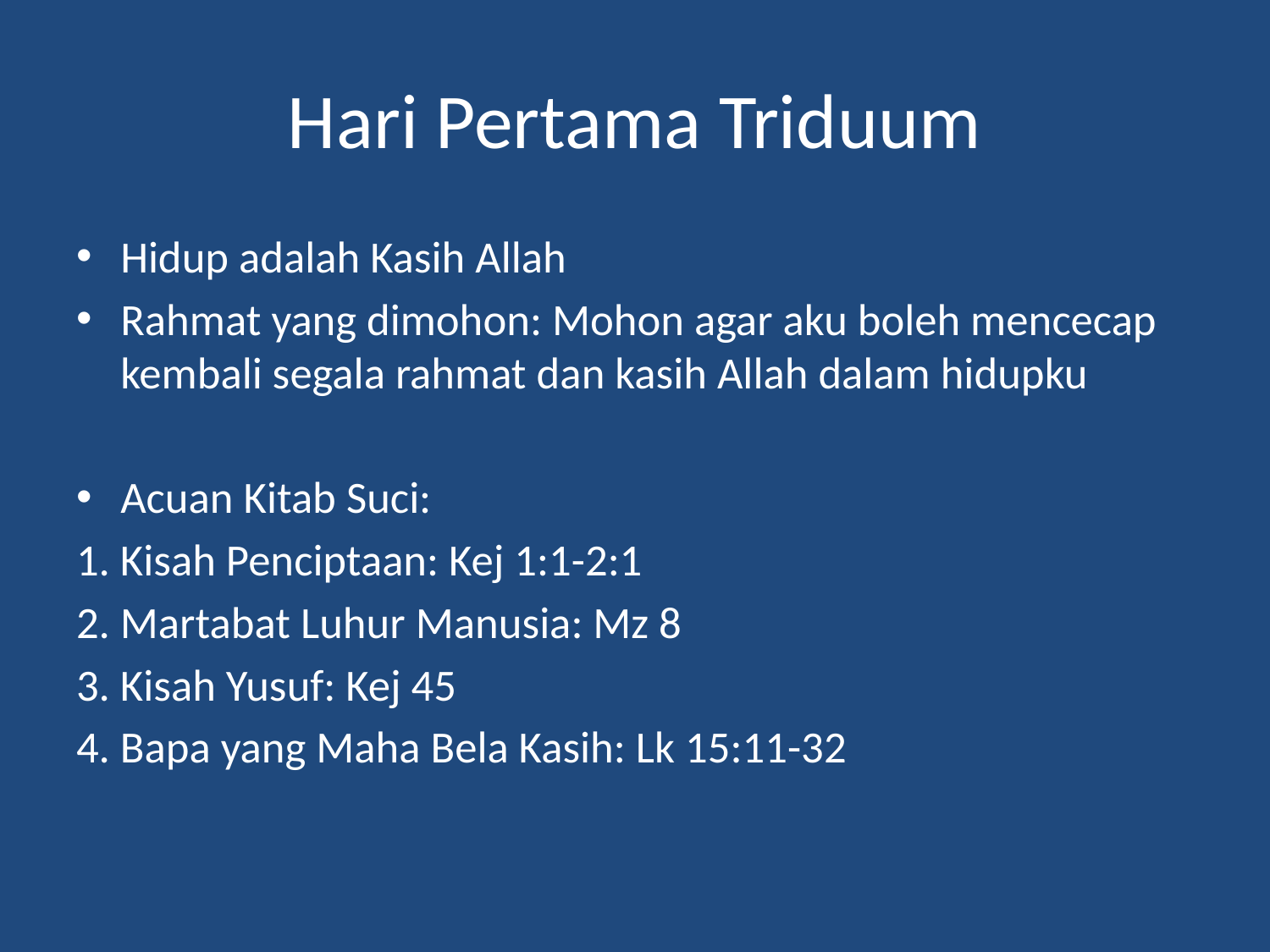

# Hari Pertama Triduum
Hidup adalah Kasih Allah
Rahmat yang dimohon: Mohon agar aku boleh mencecap kembali segala rahmat dan kasih Allah dalam hidupku

Acuan Kitab Suci:
1. Kisah Penciptaan: Kej 1:1-2:1
2. Martabat Luhur Manusia: Mz 8
3. Kisah Yusuf: Kej 45
4. Bapa yang Maha Bela Kasih: Lk 15:11-32